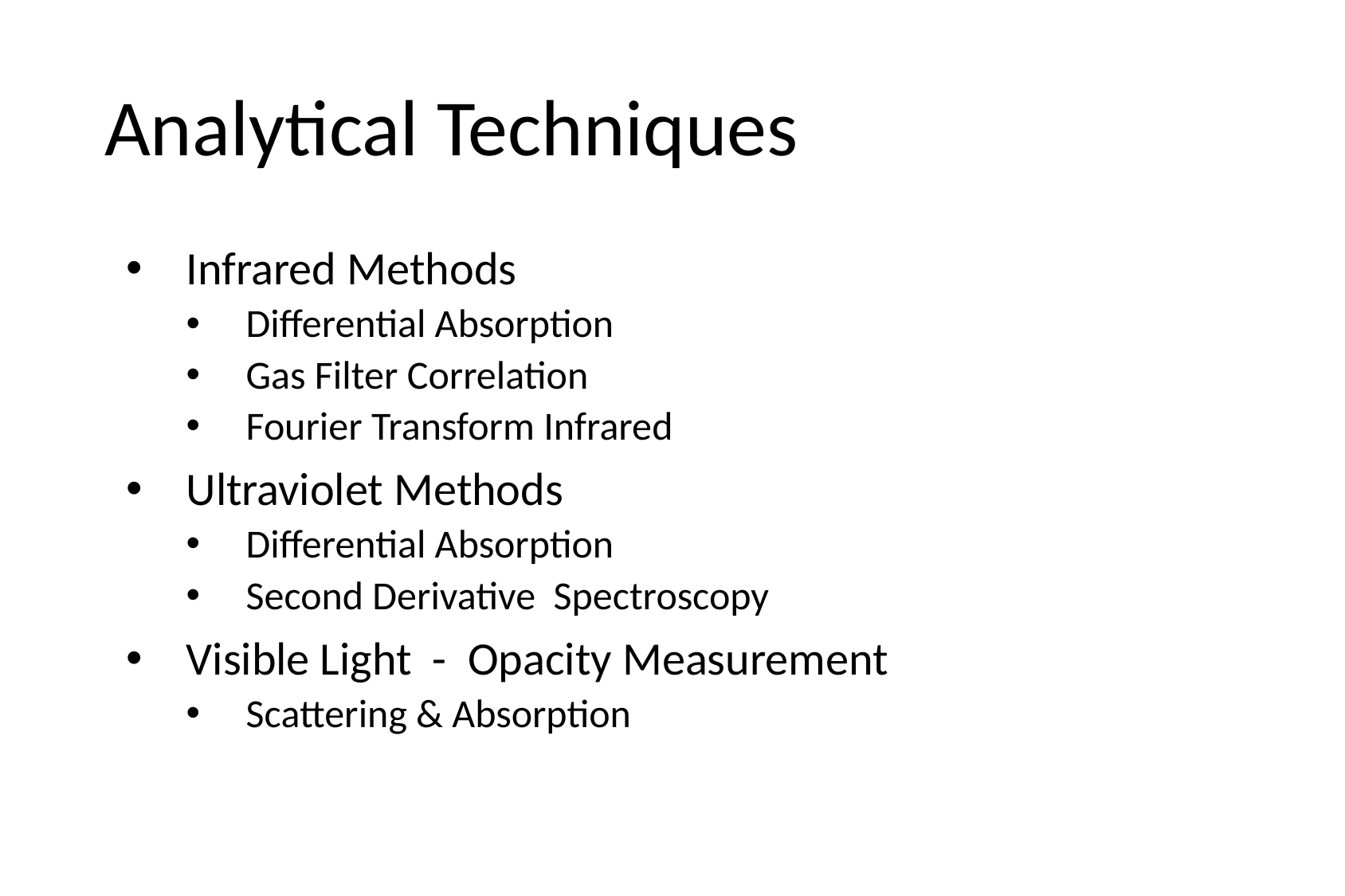

# Analytical Techniques
Infrared Methods
Differential Absorption
Gas Filter Correlation
Fourier Transform Infrared
Ultraviolet Methods
Differential Absorption
Second Derivative  Spectroscopy
Visible Light  -  Opacity Measurement
Scattering & Absorption